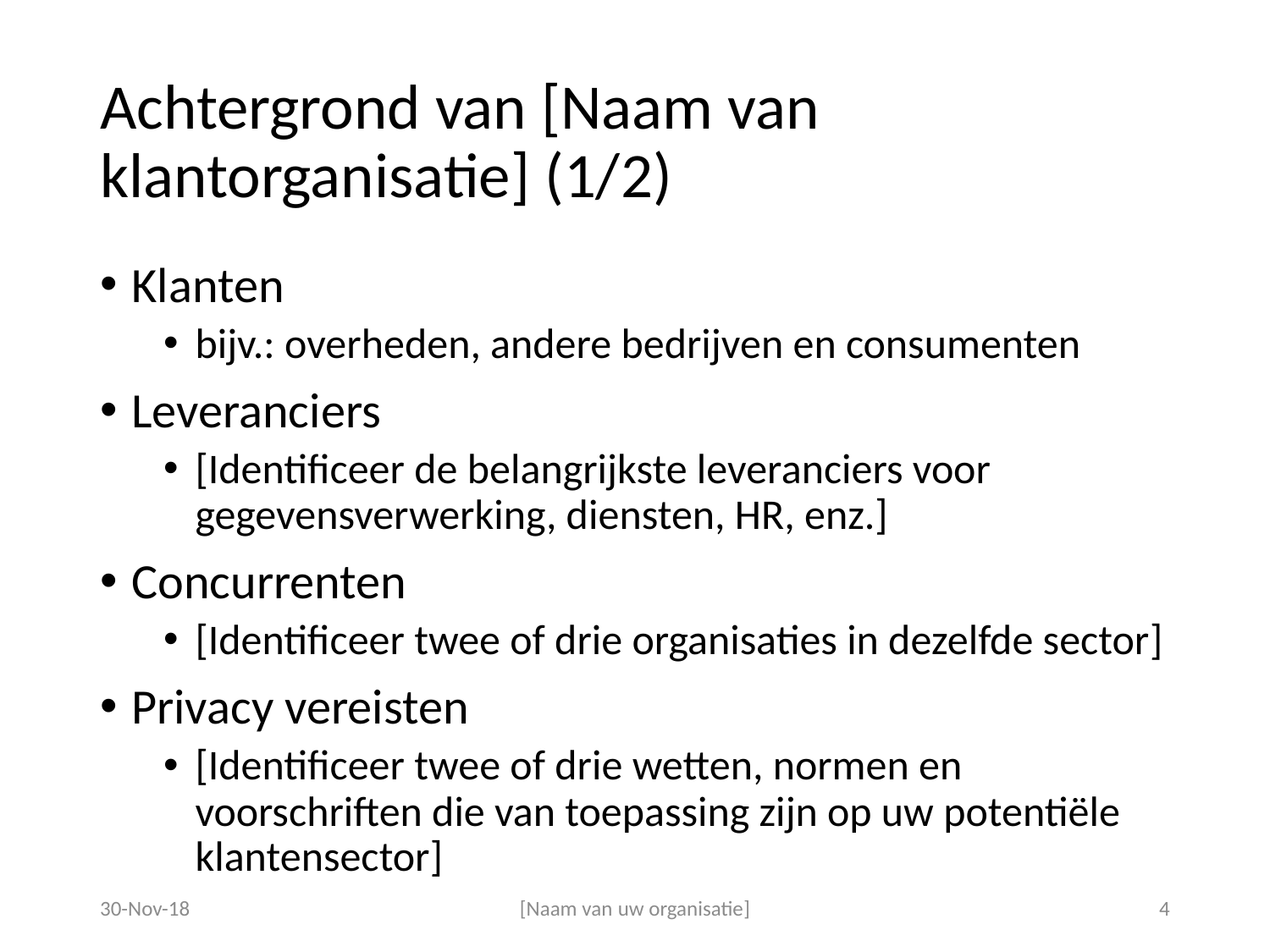

# Achtergrond van [Naam van klantorganisatie] (1/2)
Klanten
bijv.: overheden, andere bedrijven en consumenten
Leveranciers
[Identificeer de belangrijkste leveranciers voor gegevensverwerking, diensten, HR, enz.]
Concurrenten
[Identificeer twee of drie organisaties in dezelfde sector]
Privacy vereisten
[Identificeer twee of drie wetten, normen en voorschriften die van toepassing zijn op uw potentiële klantensector]
30-Nov-18
[Naam van uw organisatie]
4